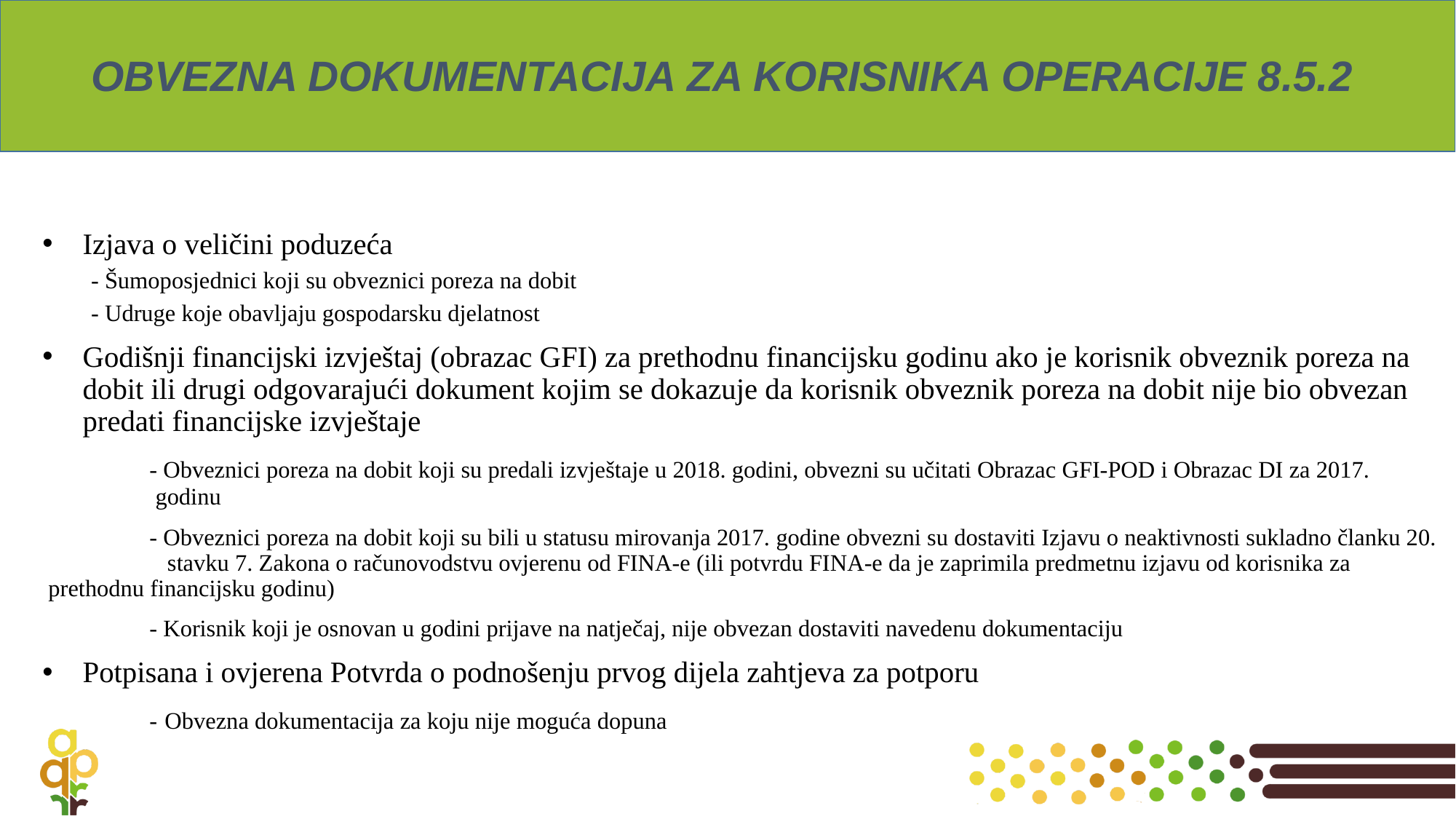

# OBVEZNA DOKUMENTACIJA ZA KORISNIKA OPERACIJE 8.5.2

Izjava o veličini poduzeća
	- Šumoposjednici koji su obveznici poreza na dobit
	- Udruge koje obavljaju gospodarsku djelatnost
Godišnji financijski izvještaj (obrazac GFI) za prethodnu financijsku godinu ako je korisnik obveznik poreza na dobit ili drugi odgovarajući dokument kojim se dokazuje da korisnik obveznik poreza na dobit nije bio obvezan predati financijske izvještaje
	- Obveznici poreza na dobit koji su predali izvještaje u 2018. godini, obvezni su učitati Obrazac GFI-POD i Obrazac DI za 2017. 	 	 godinu
	- Obveznici poreza na dobit koji su bili u statusu mirovanja 2017. godine obvezni su dostaviti Izjavu o neaktivnosti sukladno članku 20. 	   stavku 7. Zakona o računovodstvu ovjerenu od FINA-e (ili potvrdu FINA-e da je zaprimila predmetnu izjavu od korisnika za 		   prethodnu financijsku godinu)
	- Korisnik koji je osnovan u godini prijave na natječaj, nije obvezan dostaviti navedenu dokumentaciju
Potpisana i ovjerena Potvrda o podnošenju prvog dijela zahtjeva za potporu
	- Obvezna dokumentacija za koju nije moguća dopuna